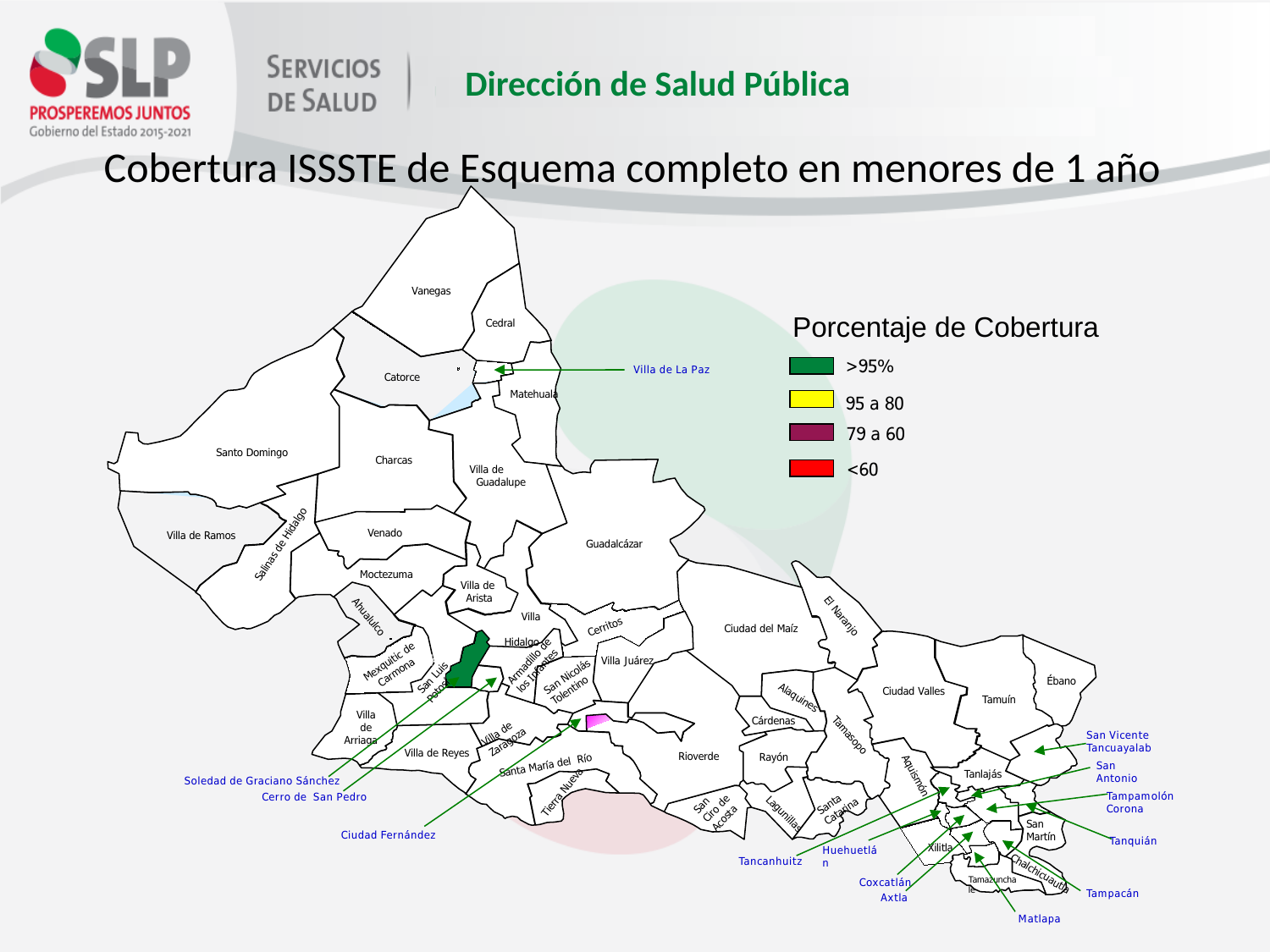

Cobertura ISSSTE de Esquema completo en menores de 1 año

Vanegas
Porcentaje de Cobertura
Cedral

>95%

Villa de La Paz

Catorce

Matehuala

95 a 80

79 a 60

Santo Domingo
Charcas
<60
Villa de
  Guadalupe

Venado

Villa de Ramos

Salinas de Hidalgo
Guadalcázar

Moctezuma

Villa de
Arista

     Villa  Hidalgo

Cerritos
El Naranjo

Ahualulco

Ciudad del Maíz

   *

Armadillo de los Infantes
Villa Juárez
Mexquitic de Carmona

San Nicolás
Tolentino

San Luis Potosí

Ébano

Ciudad Valles

Tamuín

Alaquines

    Villa
   de
Arriaga

Cárdenas

Villa de Zaragoza

San Vicente Tancuayalab

Tamasopo

Villa de Reyes

Rioverde

Rayón

Santa María del  Río

San Antonio

Tanlajás
Tierra Nueva

Soledad de Graciano Sánchez

Aquismón

San
Ciro de Acosta
Tampamolón Corona
Cerro de  San Pedro
Santa
Catarina

Lagunillas

San
Martín

Ciudad Fernández

Tanquián

Xilitla

Huehuetlán

Tancanhuitz

Chalchicuautla
Tamazunchale
Coxcatlán

Tampacán
Axtla
Matlapa